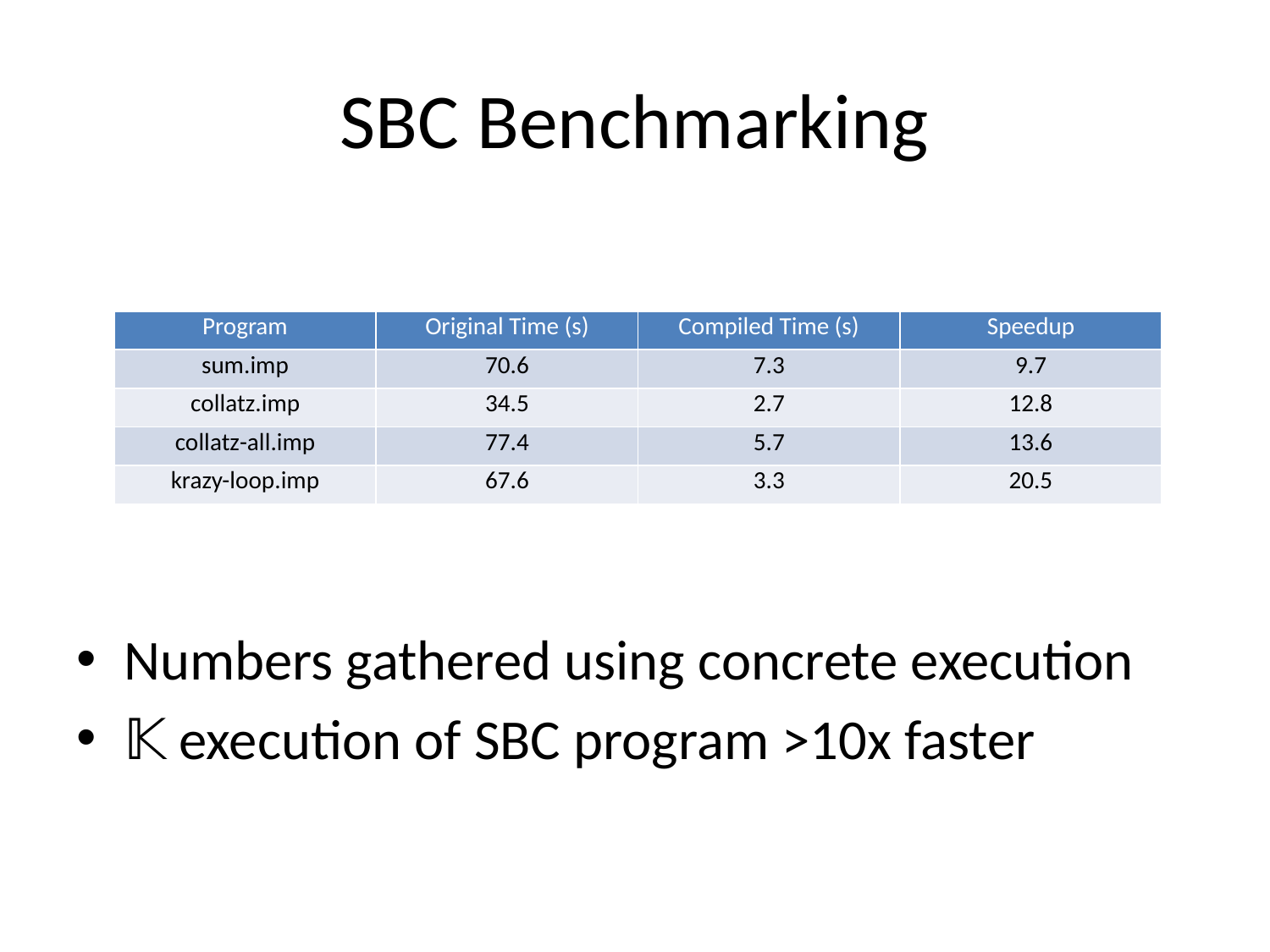

# SBC Benchmarking

Numbers gathered using concrete execution
𝕂 execution of SBC program >10x faster
| Program | Original Time (s) | Compiled Time (s) | Speedup |
| --- | --- | --- | --- |
| sum.imp | 70.6 | 7.3 | 9.7 |
| collatz.imp | 34.5 | 2.7 | 12.8 |
| collatz-all.imp | 77.4 | 5.7 | 13.6 |
| krazy-loop.imp | 67.6 | 3.3 | 20.5 |